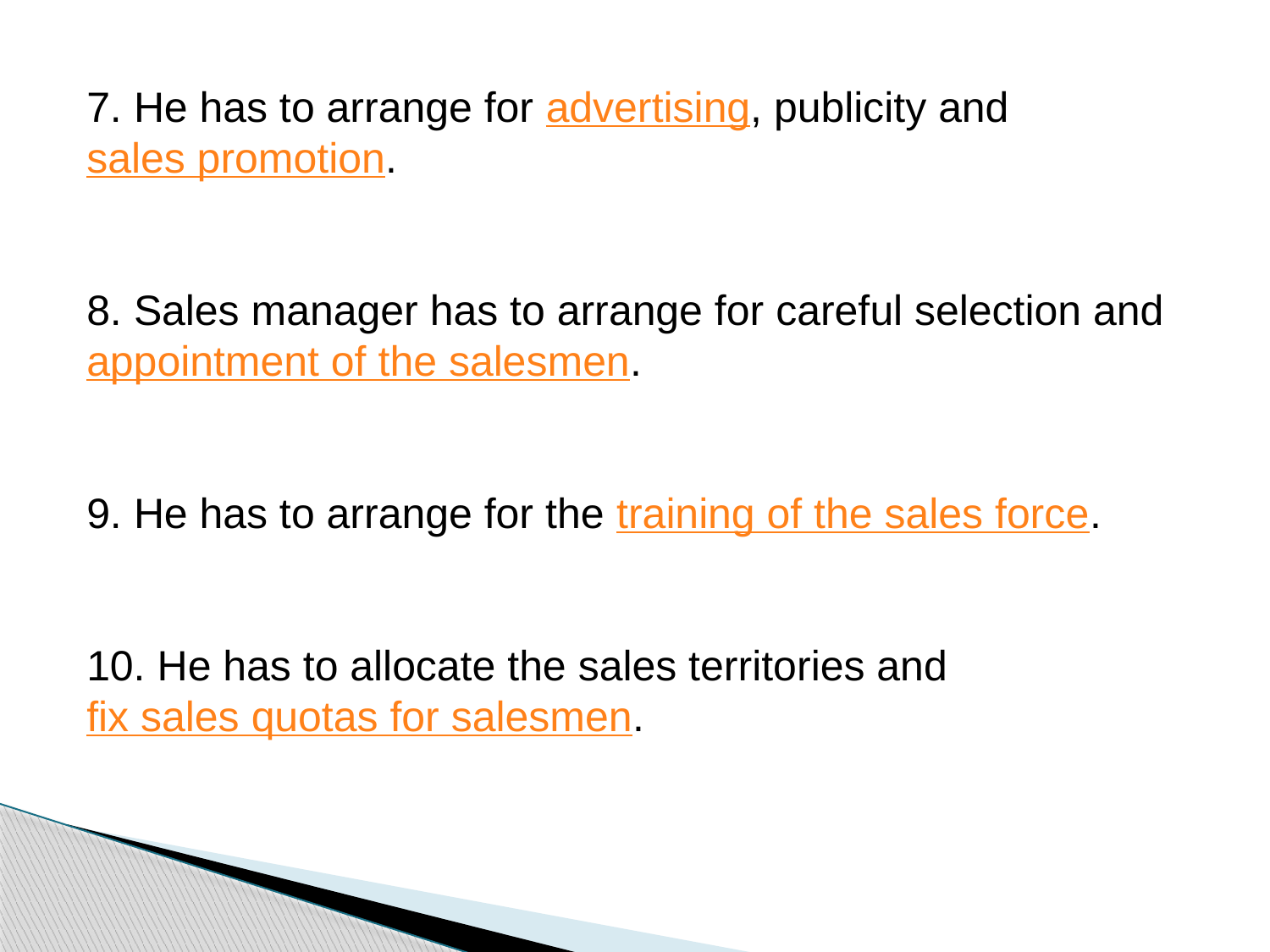

7. He has to arrange for advertising, publicity and sales promotion.

8. Sales manager has to arrange for careful selection and appointment of the salesmen.

9. He has to arrange for the training of the sales force.

10. He has to allocate the sales territories and fix sales quotas for salesmen.